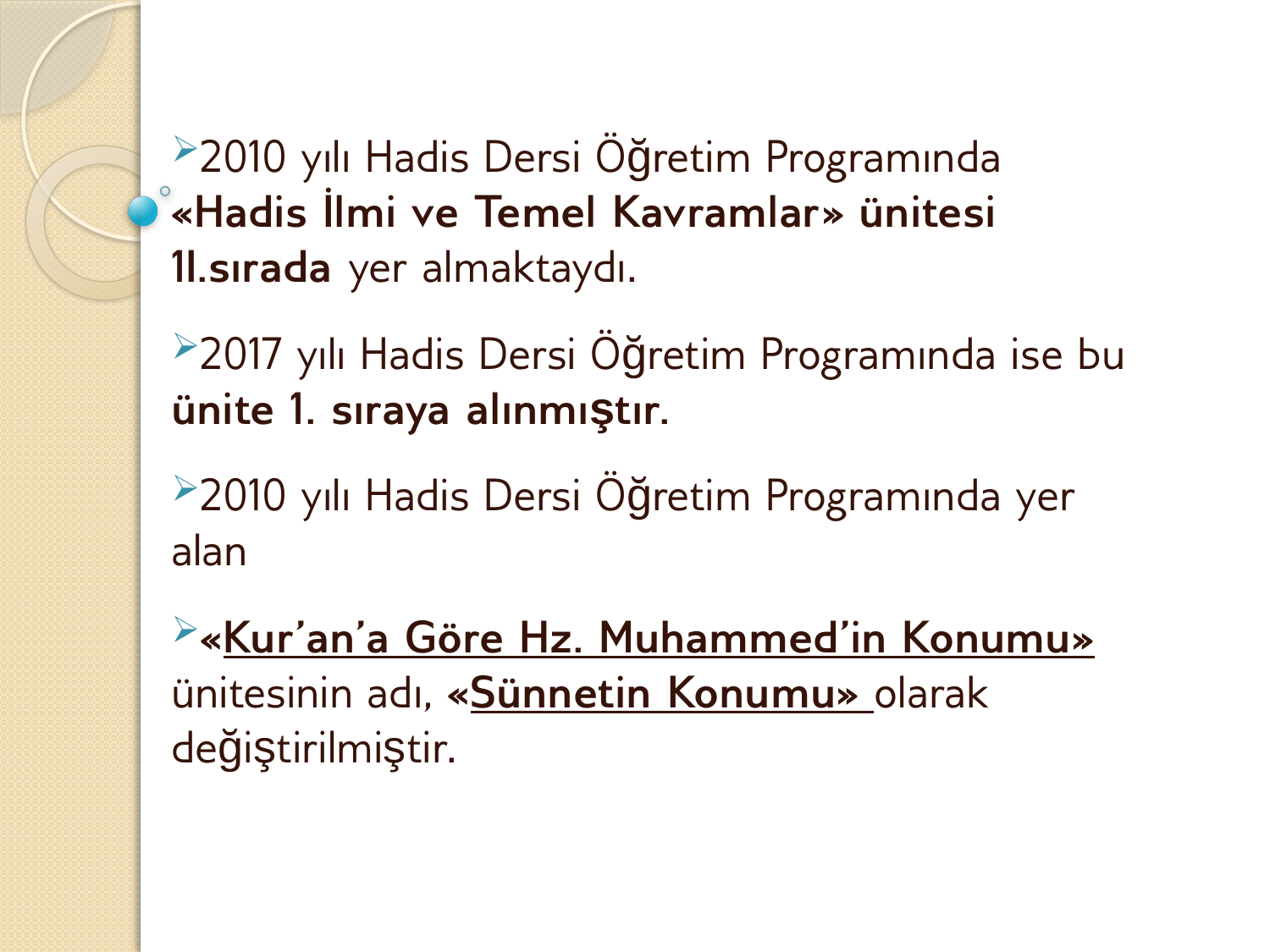

2010 yılı Hadis Dersi Öğretim Programında «Hadis İlmi ve Temel Kavramlar» ünitesi 1I.sırada yer almaktaydı.
2017 yılı Hadis Dersi Öğretim Programında ise bu ünite 1. sıraya alınmıştır.
2010 yılı Hadis Dersi Öğretim Programında yer alan
«Kur’an’a Göre Hz. Muhammed’in Konumu» ünitesinin adı, «Sünnetin Konumu» olarak değiştirilmiştir.